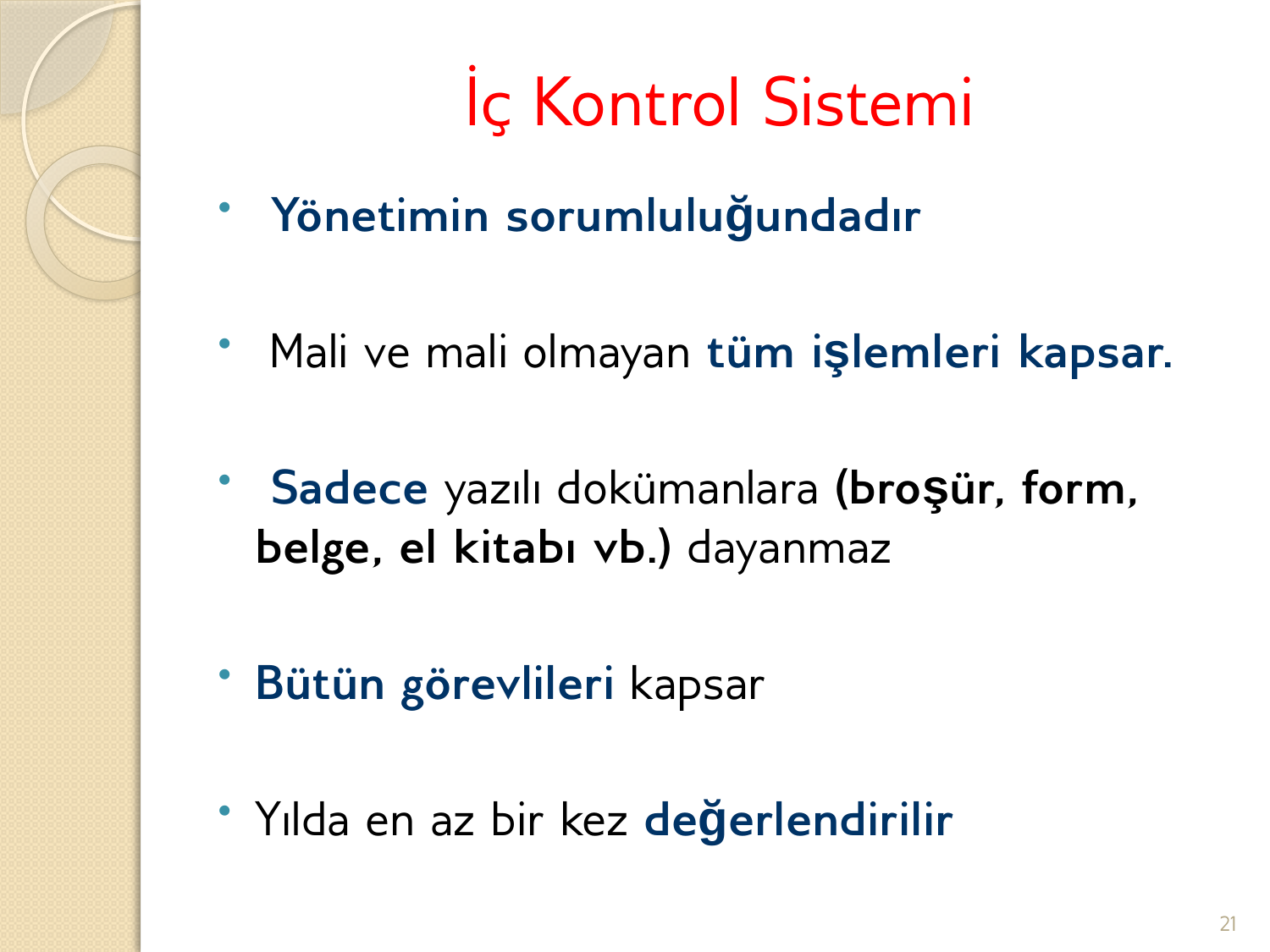

# İç Kontrol Sistemi
 Yönetimin sorumluluğundadır

 Mali ve mali olmayan tüm işlemleri kapsar.

 Sadece yazılı dokümanlara (broşür, form, belge, el kitabı vb.) dayanmaz

Bütün görevlileri kapsar

Yılda en az bir kez değerlendirilir

21